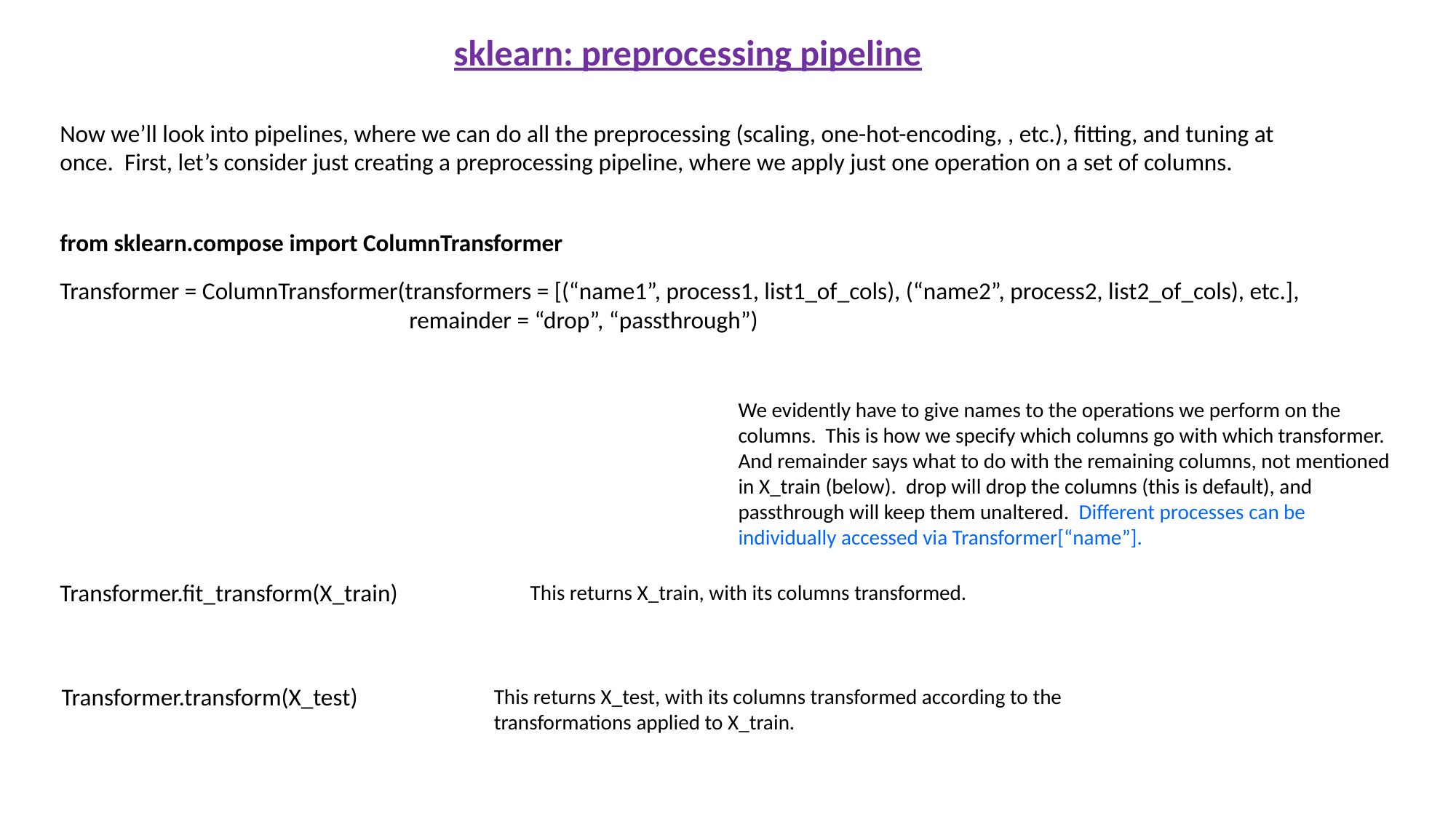

sklearn: preprocessing pipeline
Now we’ll look into pipelines, where we can do all the preprocessing (scaling, one-hot-encoding, , etc.), fitting, and tuning at once.  First, let’s consider just creating a preprocessing pipeline, where we apply just one operation on a set of columns.
from sklearn.compose import ColumnTransformer
Transformer = ColumnTransformer(transformers = [(“name1”, process1, list1_of_cols), (“name2”, process2, list2_of_cols), etc.],
			    remainder = “drop”, “passthrough”)
We evidently have to give names to the operations we perform on the columns.  This is how we specify which columns go with which transformer.  And remainder says what to do with the remaining columns, not mentioned in X_train (below).  drop will drop the columns (this is default), and passthrough will keep them unaltered.  Different processes can be individually accessed via Transformer[“name”].
Transformer.fit_transform(X_train)
This returns X_train, with its columns transformed.
Transformer.transform(X_test)
This returns X_test, with its columns transformed according to the transformations applied to X_train.